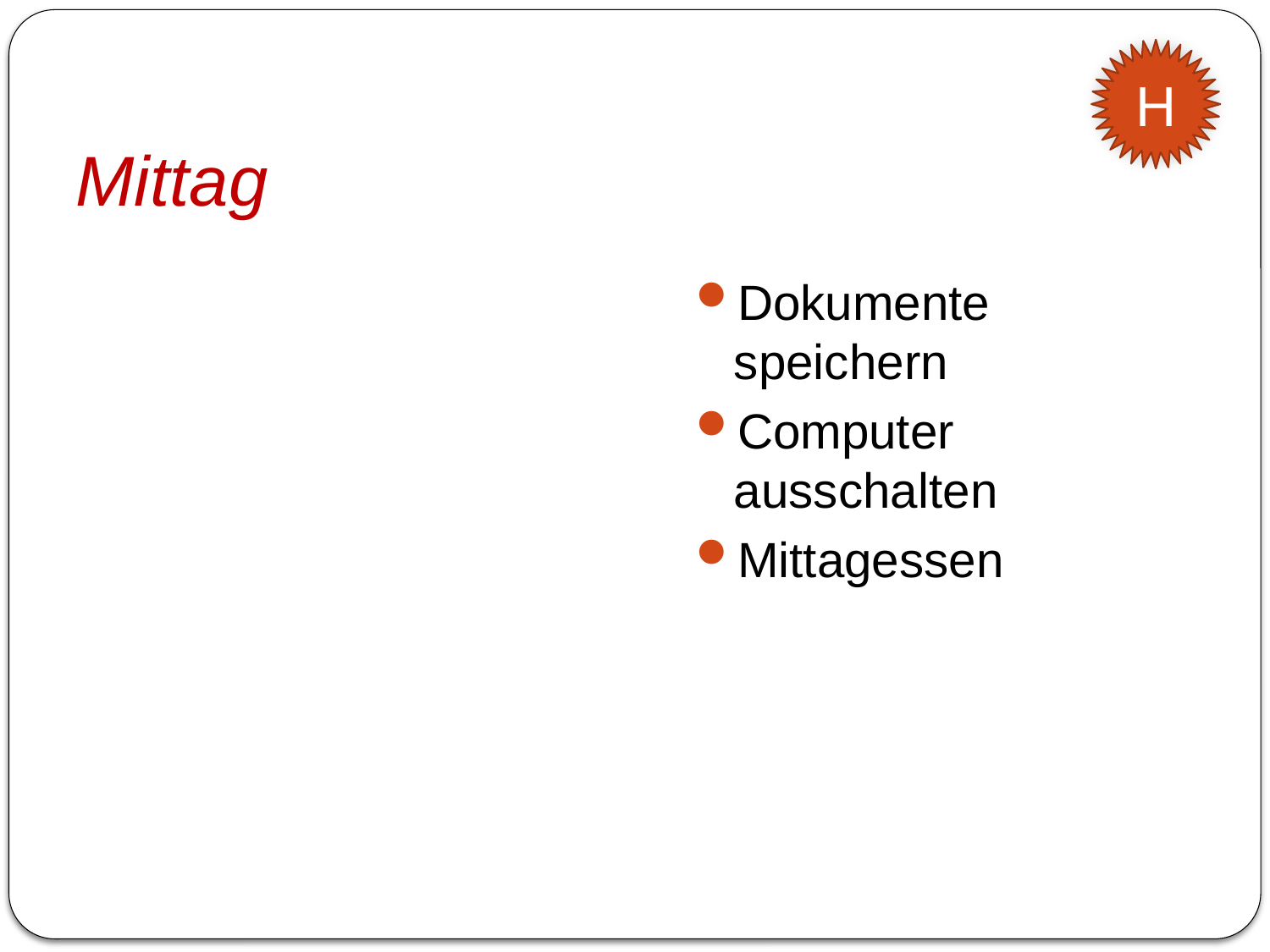

# Mittag
Dokumente speichern
Computer ausschalten
Mittagessen